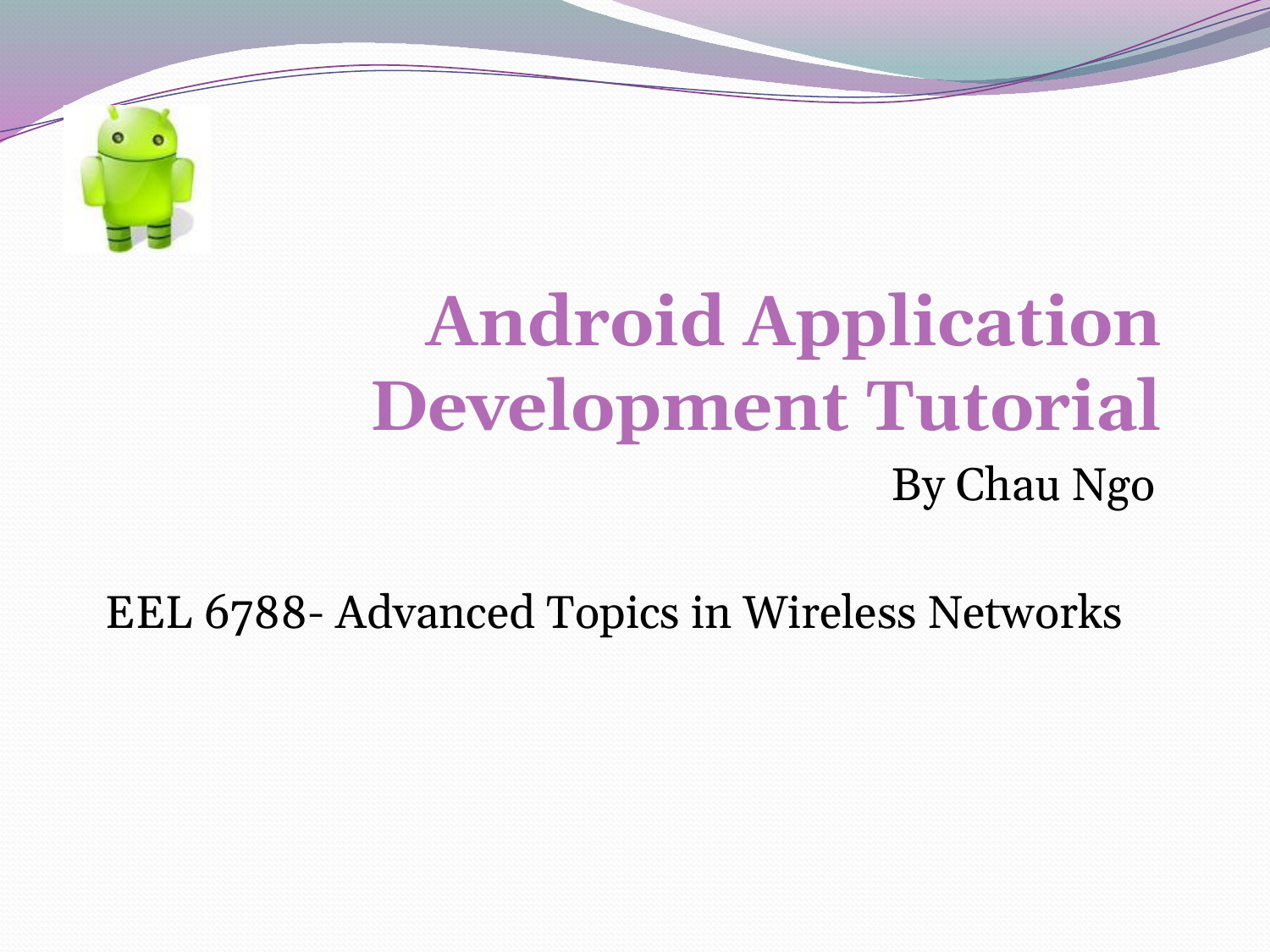

# Android Application Development Tutorial
By Chau Ngo

EEL 6788- Advanced Topics in Wireless Networks